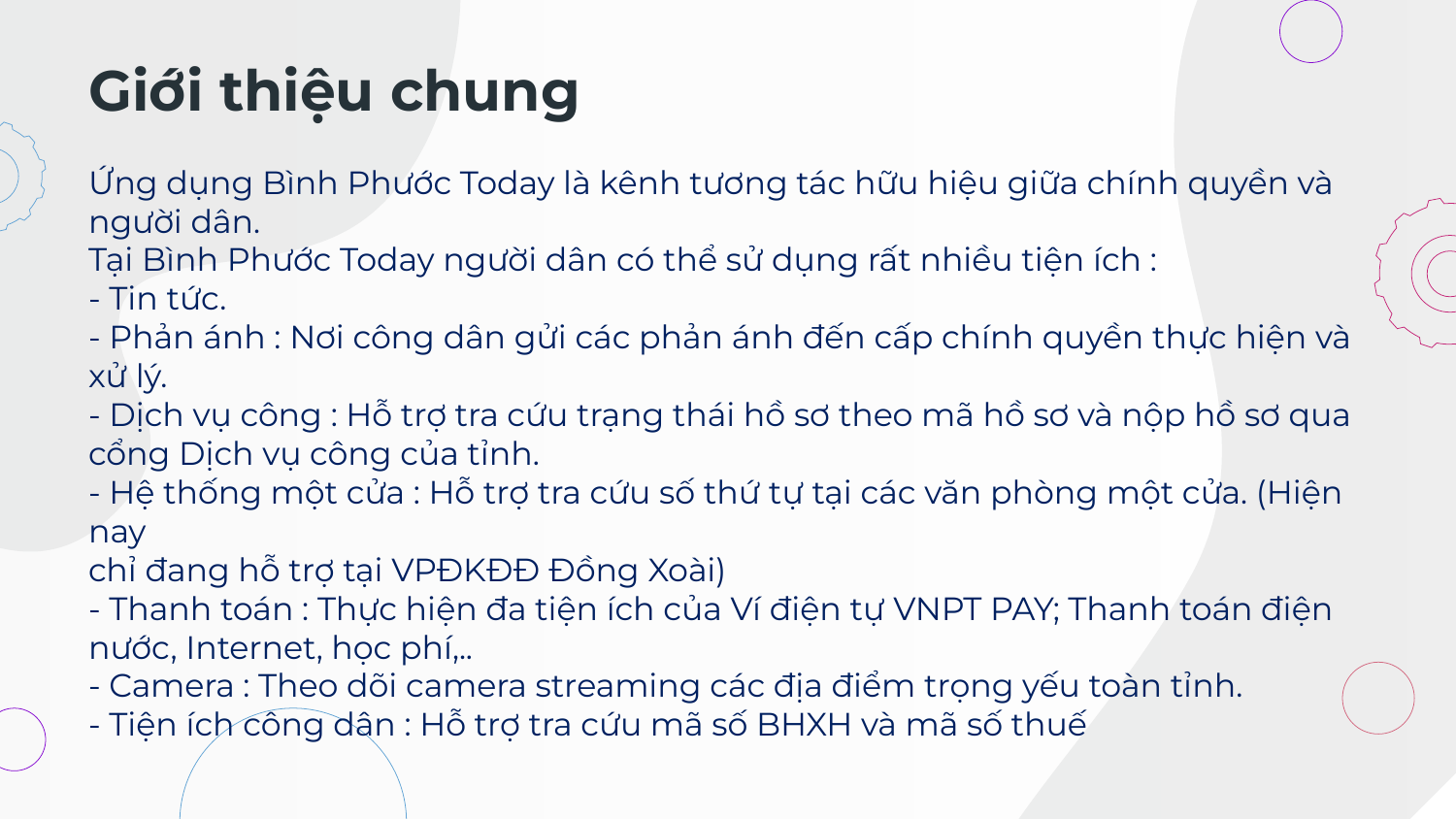

# Giới thiệu chung
Ứng dụng Bình Phước Today là kênh tương tác hữu hiệu giữa chính quyền và người dân.
Tại Bình Phước Today người dân có thể sử dụng rất nhiều tiện ích :
- Tin tức.
- Phản ánh : Nơi công dân gửi các phản ánh đến cấp chính quyền thực hiện và xử lý.
- Dịch vụ công : Hỗ trợ tra cứu trạng thái hồ sơ theo mã hồ sơ và nộp hồ sơ qua
cổng Dịch vụ công của tỉnh.
- Hệ thống một cửa : Hỗ trợ tra cứu số thứ tự tại các văn phòng một cửa. (Hiện nay
chỉ đang hỗ trợ tại VPĐKĐĐ Đồng Xoài)
- Thanh toán : Thực hiện đa tiện ích của Ví điện tự VNPT PAY; Thanh toán điện
nước, Internet, học phí,..
- Camera : Theo dõi camera streaming các địa điểm trọng yếu toàn tỉnh.
- Tiện ích công dân : Hỗ trợ tra cứu mã số BHXH và mã số thuế